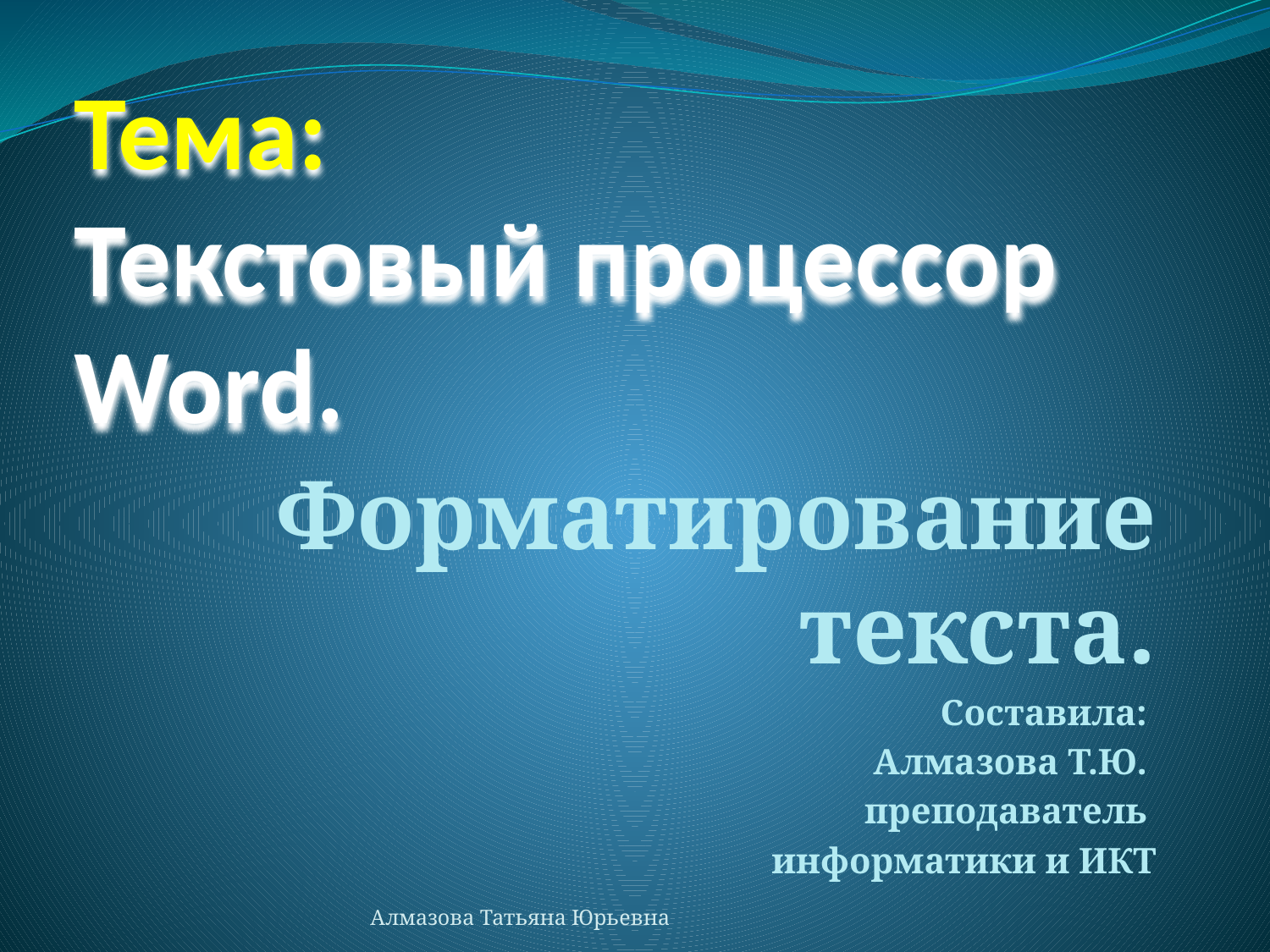

# Тема: Текстовый процессор Word.
Форматирование текста.
Составила:
Алмазова Т.Ю.
преподаватель
информатики и ИКТ
Алмазова Татьяна Юрьевна